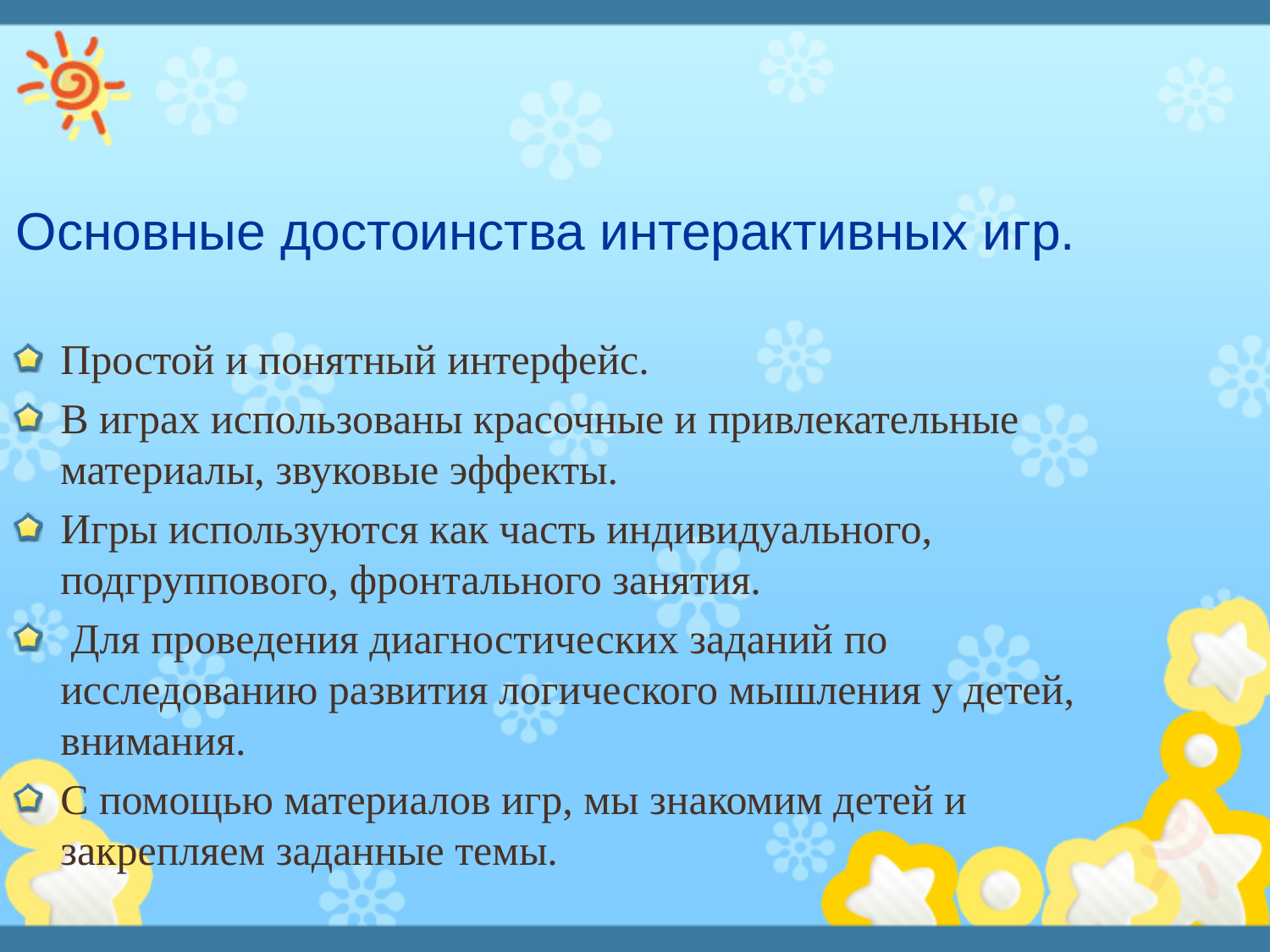

Основные достоинства интерактивных игр.
Простой и понятный интерфейс.
В играх использованы красочные и привлекательные материалы, звуковые эффекты.
Игры используются как часть индивидуального, подгруппового, фронтального занятия.
 Для проведения диагностических заданий по исследованию развития логического мышления у детей, внимания.
С помощью материалов игр, мы знакомим детей и закрепляем заданные темы.